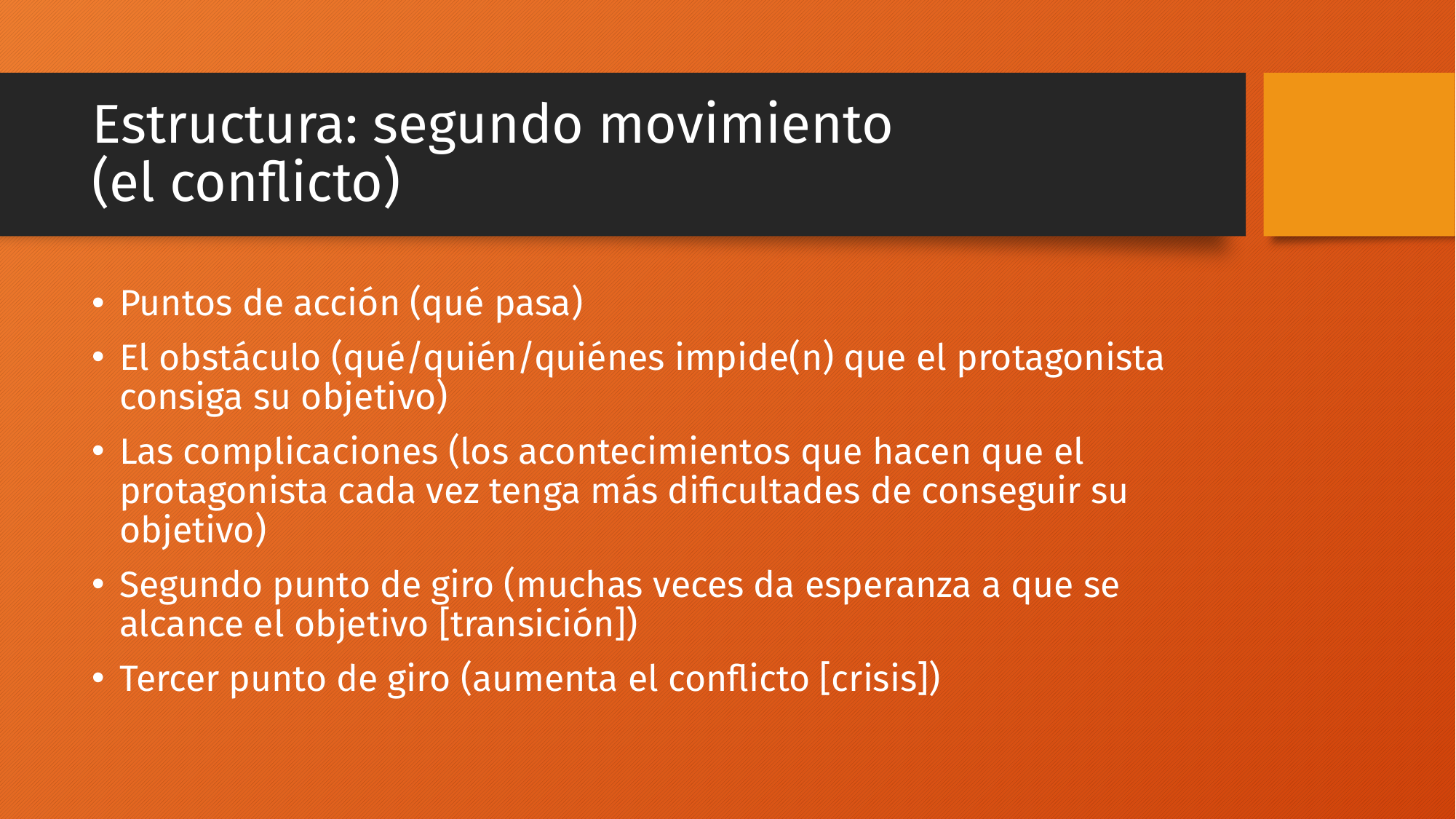

# Estructura: segundo movimiento (el conflicto)
Puntos de acción (qué pasa)
El obstáculo (qué/quién/quiénes impide(n) que el protagonista consiga su objetivo)
Las complicaciones (los acontecimientos que hacen que el protagonista cada vez tenga más dificultades de conseguir su objetivo)
Segundo punto de giro (muchas veces da esperanza a que se alcance el objetivo [transición])
Tercer punto de giro (aumenta el conflicto [crisis])